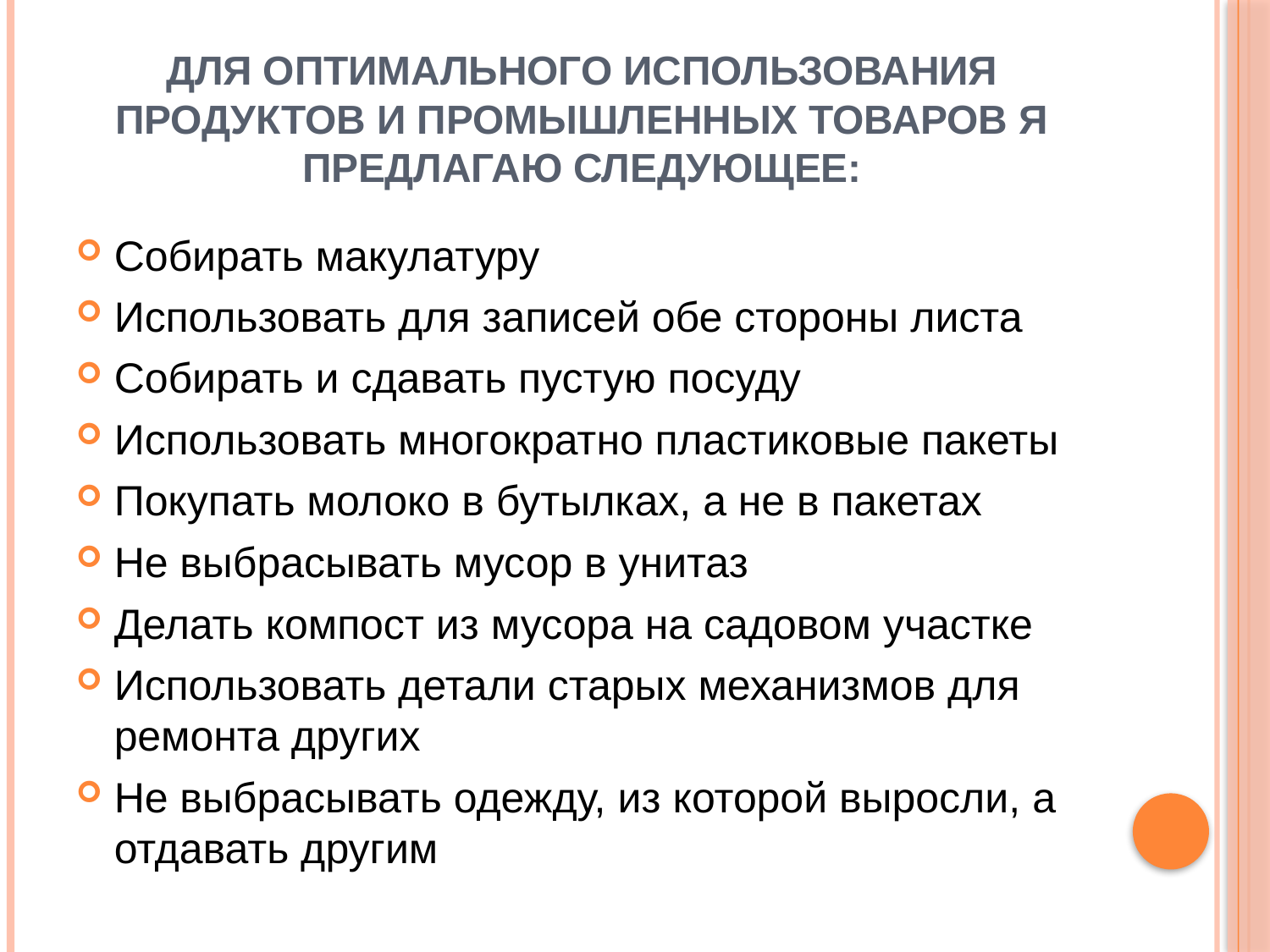

# Для оптимального использования продуктов и промышленных товаров я предлагаю следующее:
Собирать макулатуру
Использовать для записей обе стороны листа
Собирать и сдавать пустую посуду
Использовать многократно пластиковые пакеты
Покупать молоко в бутылках, а не в пакетах
Не выбрасывать мусор в унитаз
Делать компост из мусора на садовом участке
Использовать детали старых механизмов для ремонта других
Не выбрасывать одежду, из которой выросли, а отдавать другим